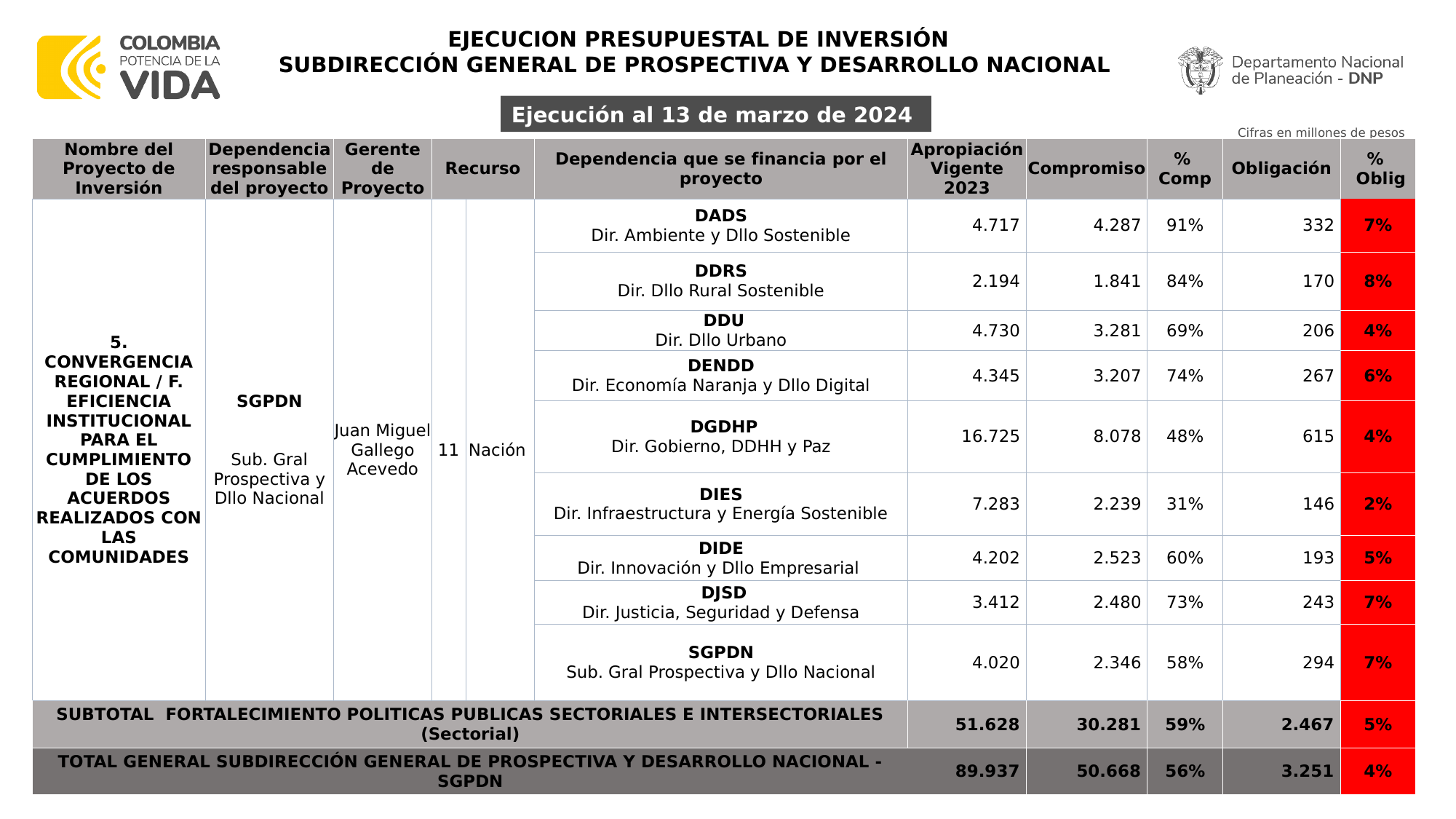

EJECUCION PRESUPUESTAL DE INVERSIÓN
SUBDIRECCIÓN GENERAL DE PROSPECTIVA Y DESARROLLO NACIONAL
Ejecución al 13 de marzo de 2024
Cifras en millones de pesos
| Nombre del Proyecto de Inversión | Dependencia responsable del proyecto | Gerente de Proyecto | Recurso |  | Dependencia que se financia por el proyecto | Apropiación Vigente 2023 | Compromiso | % Comp | Obligación | % Oblig |
| --- | --- | --- | --- | --- | --- | --- | --- | --- | --- | --- |
| 5. CONVERGENCIA REGIONAL / F. EFICIENCIA INSTITUCIONAL PARA EL CUMPLIMIENTO DE LOS ACUERDOS REALIZADOS CON LAS COMUNIDADES | SGPDN Sub. Gral Prospectiva y Dllo Nacional | Juan Miguel Gallego Acevedo | 11 | Nación | DADS Dir. Ambiente y Dllo Sostenible | 4.717 | 4.287 | 91% | 332 | 7% |
|  |  |  |  |  | DDRS Dir. Dllo Rural Sostenible | 2.194 | 1.841 | 84% | 170 | 8% |
|  |  |  |  |  | DDU Dir. Dllo Urbano | 4.730 | 3.281 | 69% | 206 | 4% |
|  |  |  |  |  | DENDD Dir. Economía Naranja y Dllo Digital | 4.345 | 3.207 | 74% | 267 | 6% |
|  |  |  |  |  | DGDHP Dir. Gobierno, DDHH y Paz | 16.725 | 8.078 | 48% | 615 | 4% |
|  |  |  |  |  | DIES Dir. Infraestructura y Energía Sostenible | 7.283 | 2.239 | 31% | 146 | 2% |
|  |  |  |  |  | DIDE Dir. Innovación y Dllo Empresarial | 4.202 | 2.523 | 60% | 193 | 5% |
|  |  |  |  |  | DJSD Dir. Justicia, Seguridad y Defensa | 3.412 | 2.480 | 73% | 243 | 7% |
|  |  |  |  |  | SGPDN Sub. Gral Prospectiva y Dllo Nacional | 4.020 | 2.346 | 58% | 294 | 7% |
| SUBTOTAL FORTALECIMIENTO POLITICAS PUBLICAS SECTORIALES E INTERSECTORIALES (Sectorial) |  |  |  |  |  | 51.628 | 30.281 | 59% | 2.467 | 5% |
| TOTAL GENERAL SUBDIRECCIÓN GENERAL DE PROSPECTIVA Y DESARROLLO NACIONAL - SGPDN |  |  |  |  |  | 89.937 | 50.668 | 56% | 3.251 | 4% |